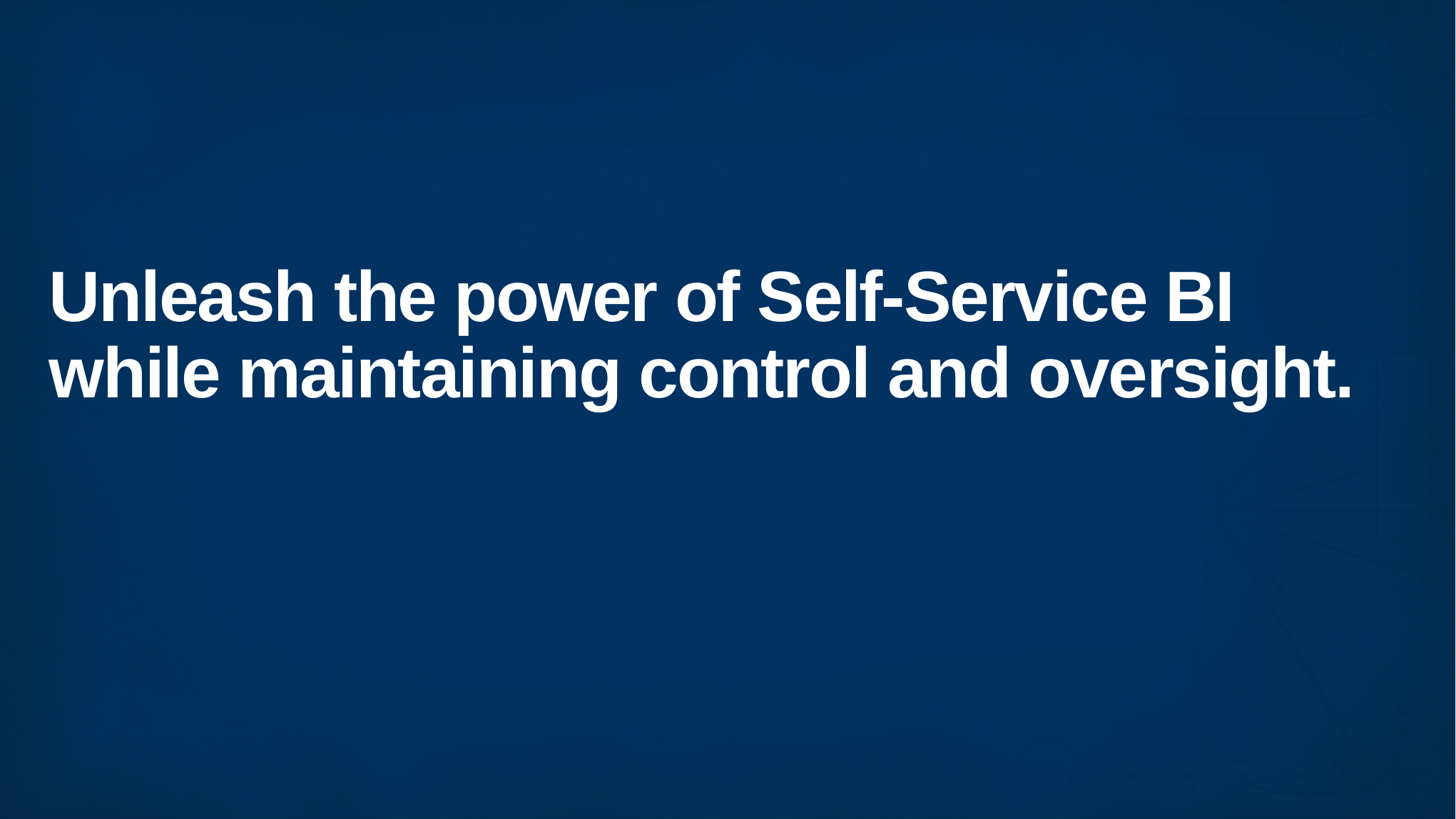

Unleash the power of Self-Service BI
while maintaining control and oversight.